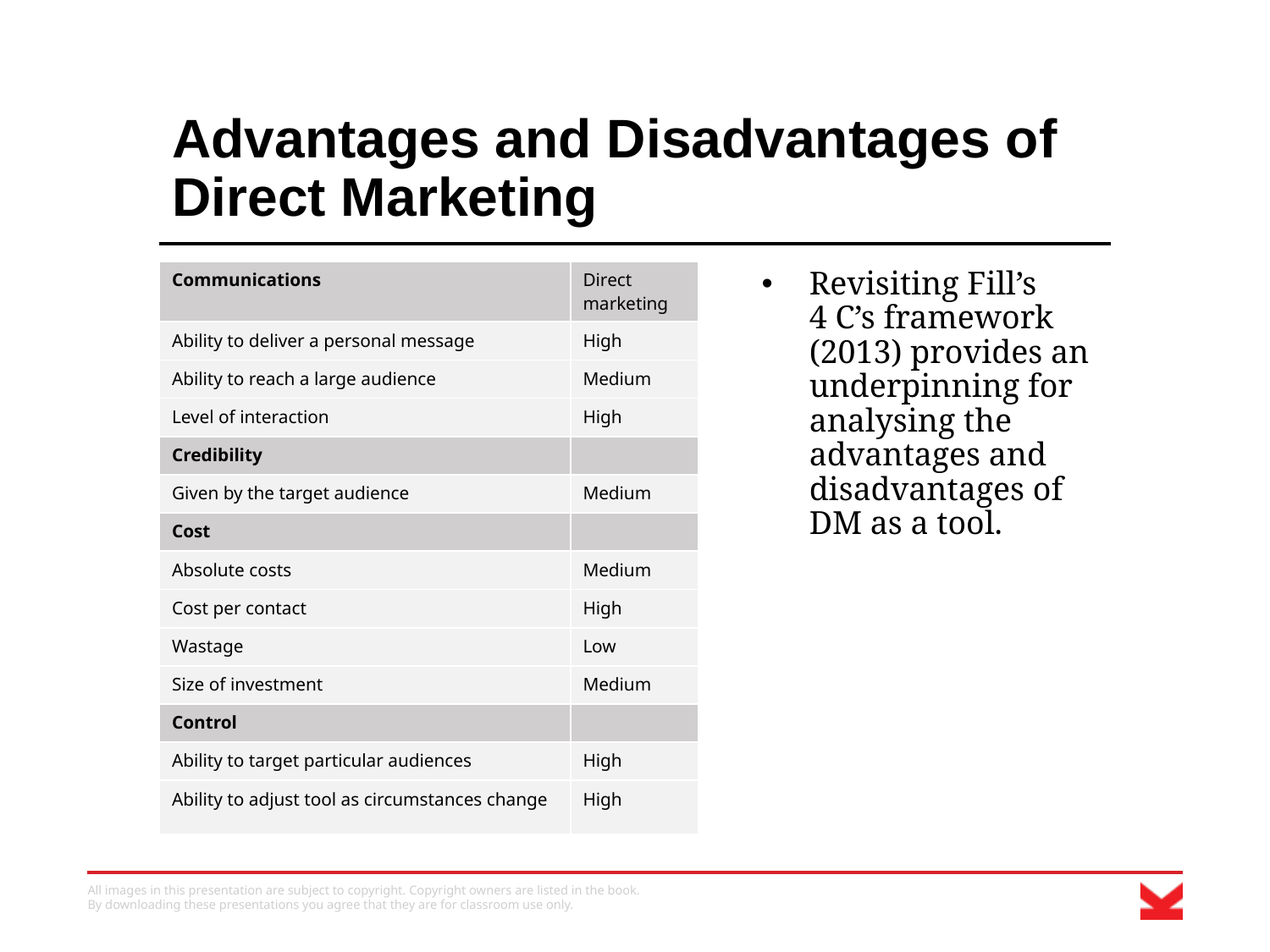

# Advantages and Disadvantages of Direct Marketing
| Communications | Direct marketing |
| --- | --- |
| Ability to deliver a personal message | High |
| Ability to reach a large audience | Medium |
| Level of interaction | High |
| Credibility |  |
| Given by the target audience | Medium |
| Cost |  |
| Absolute costs | Medium |
| Cost per contact | High |
| Wastage | Low |
| Size of investment | Medium |
| Control |  |
| Ability to target particular audiences | High |
| Ability to adjust tool as circumstances change | High |
Revisiting Fill’s
4 C’s framework (2013) provides an underpinning for analysing the advantages and disadvantages of DM as a tool.
All images in this presentation are subject to copyright. Copyright owners are listed in the book.
By downloading these presentations you agree that they are for classroom use only.